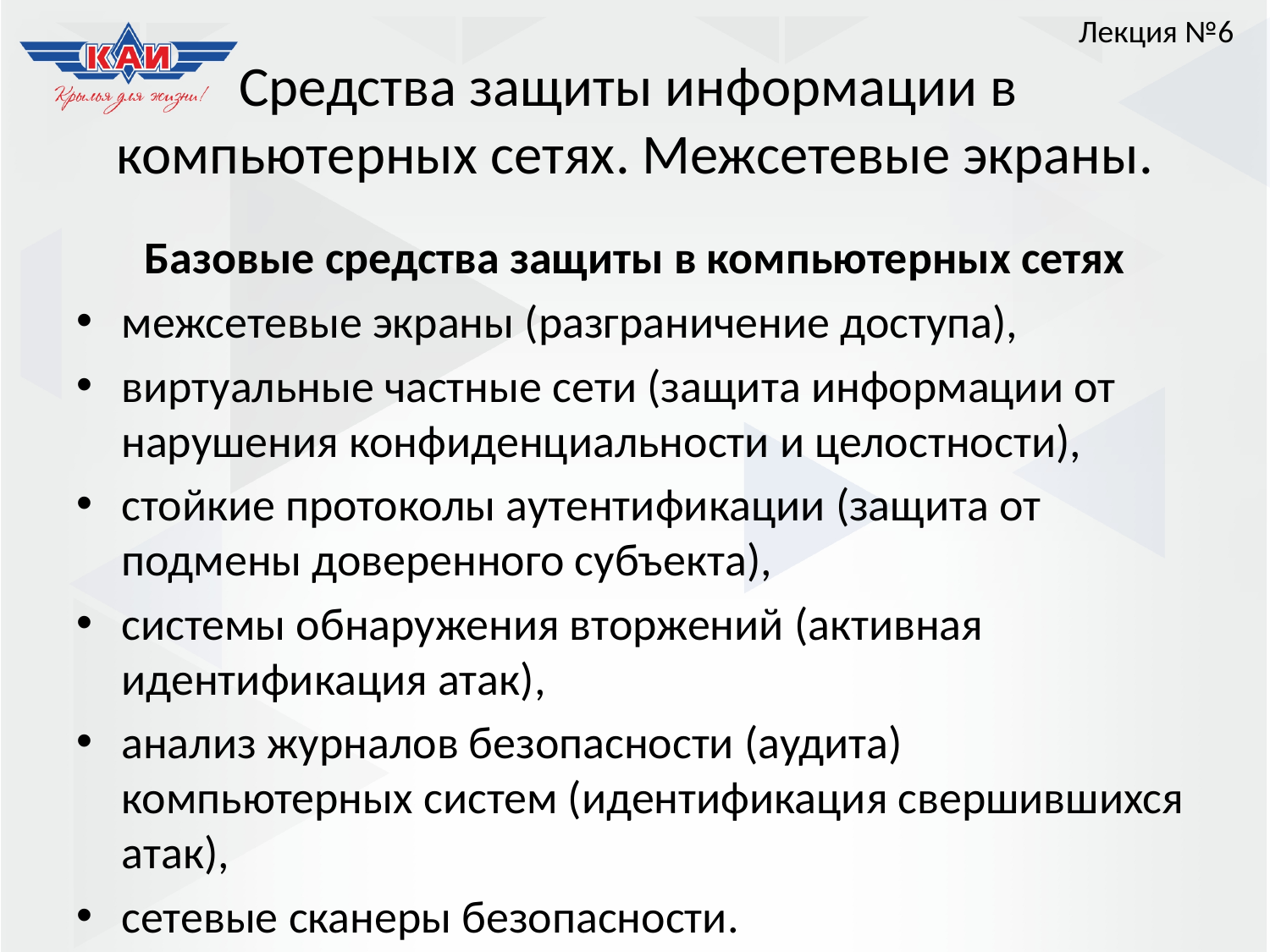

Лекция №6
# Средства защиты информации в компьютерных сетях. Межсетевые экраны.
Базовые средства защиты в компьютерных сетях
межсетевые экраны (разграничение доступа),
виртуальные частные сети (защита информации от нарушения конфиденциальности и целостности),
стойкие протоколы аутентификации (защита от подмены доверенного субъекта),
системы обнаружения вторжений (активная идентификация атак),
анализ журналов безопасности (аудита) компьютерных систем (идентификация свершившихся атак),
сетевые сканеры безопасности.